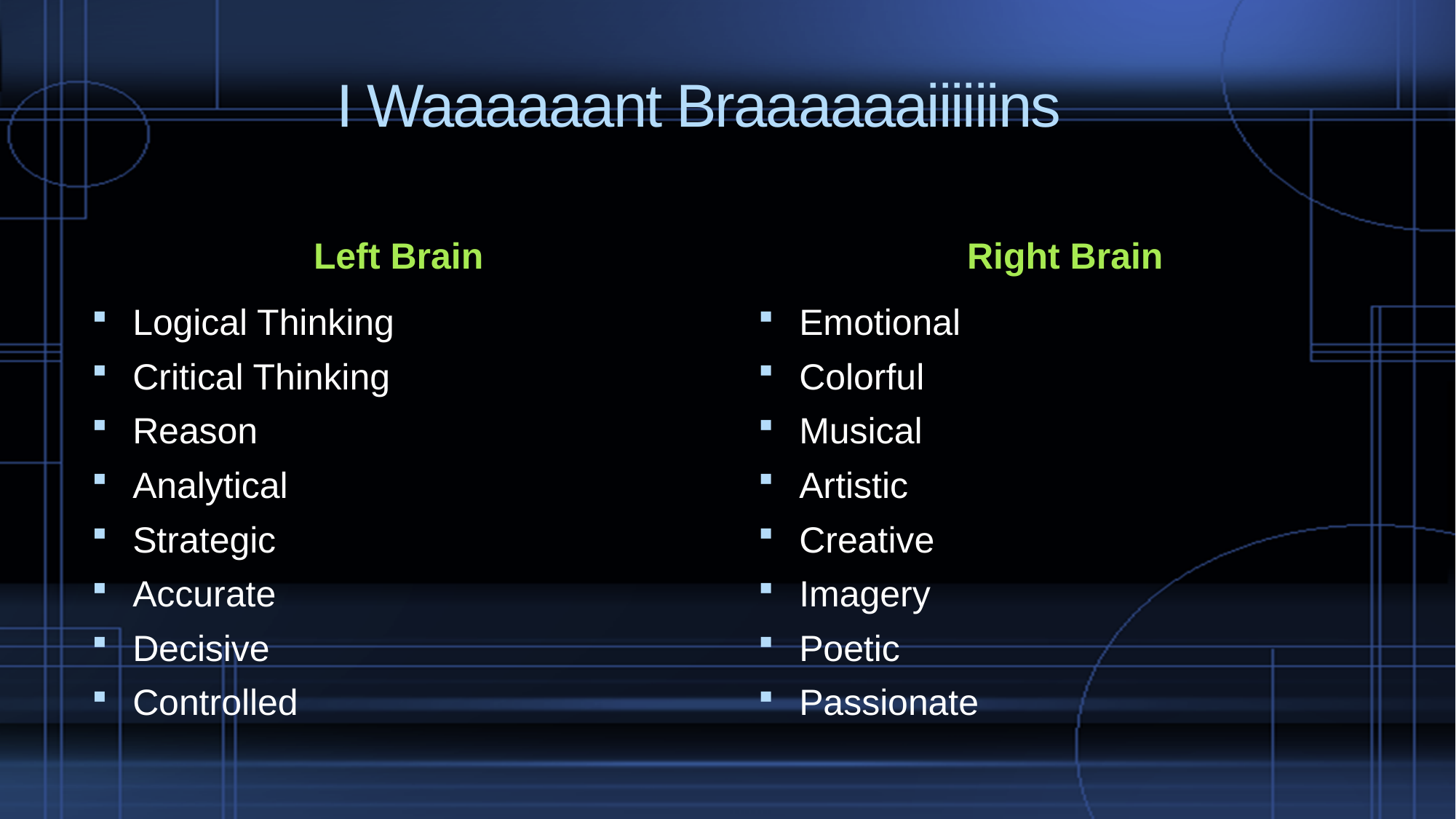

# I Waaaaaant Braaaaaaiiiiiins
Left Brain
Right Brain
Logical Thinking
Critical Thinking
Reason
Analytical
Strategic
Accurate
Decisive
Controlled
Emotional
Colorful
Musical
Artistic
Creative
Imagery
Poetic
Passionate